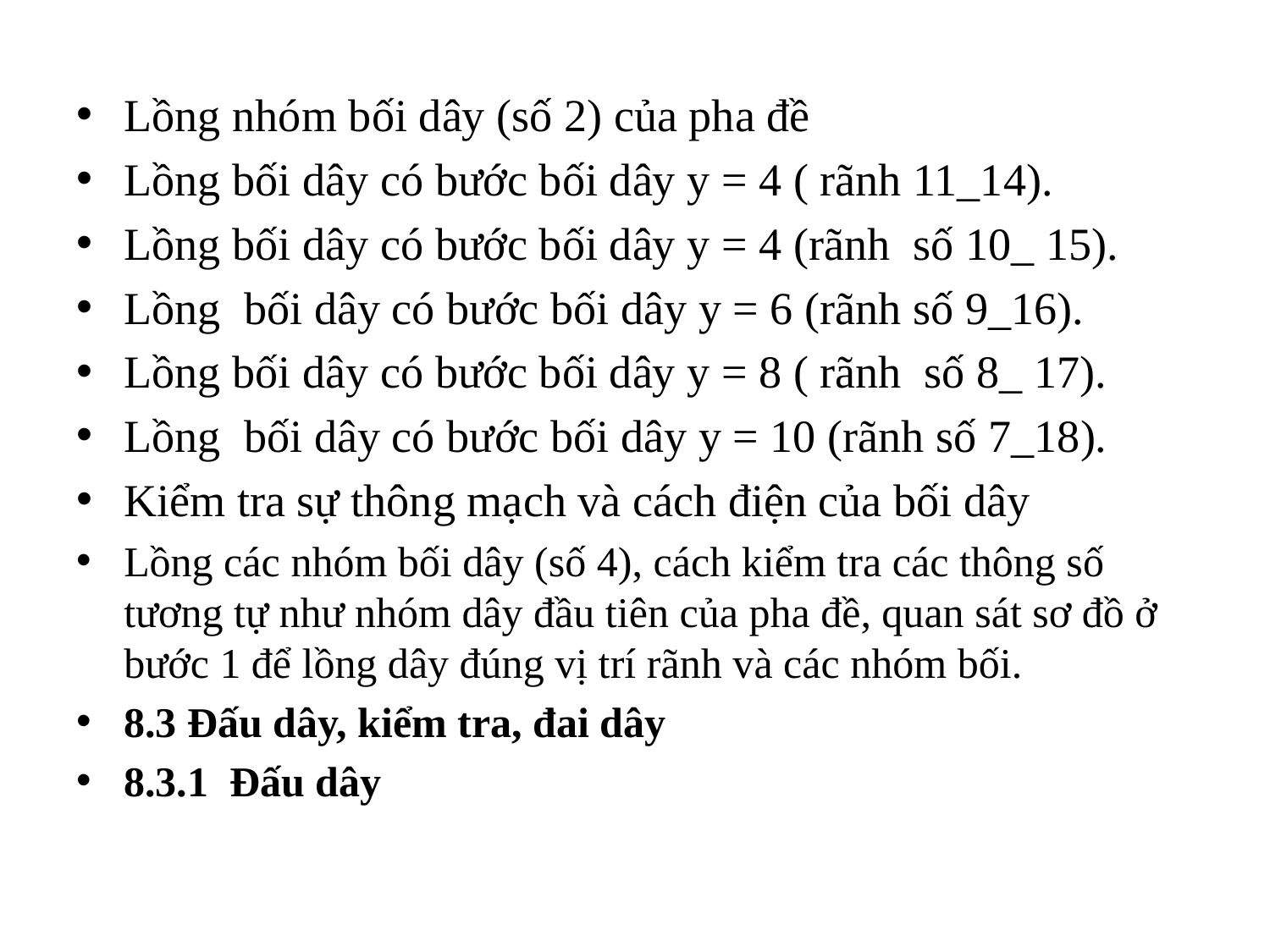

Lồng nhóm bối dây (số 2) của pha đề
Lồng bối dây có bước bối dây y = 4 ( rãnh 11_14).
Lồng bối dây có bước bối dây y = 4 (rãnh  số 10_ 15).
Lồng  bối dây có bước bối dây y = 6 (rãnh số 9_16).
Lồng bối dây có bước bối dây y = 8 ( rãnh  số 8_ 17).
Lồng  bối dây có bước bối dây y = 10 (rãnh số 7_18).
Kiểm tra sự thông mạch và cách điện của bối dây
Lồng các nhóm bối dây (số 4), cách kiểm tra các thông số tương tự như nhóm dây đầu tiên của pha đề, quan sát sơ đồ ở bước 1 để lồng dây đúng vị trí rãnh và các nhóm bối.
8.3 Đấu dây, kiểm tra, đai dây
8.3.1  Đấu dây